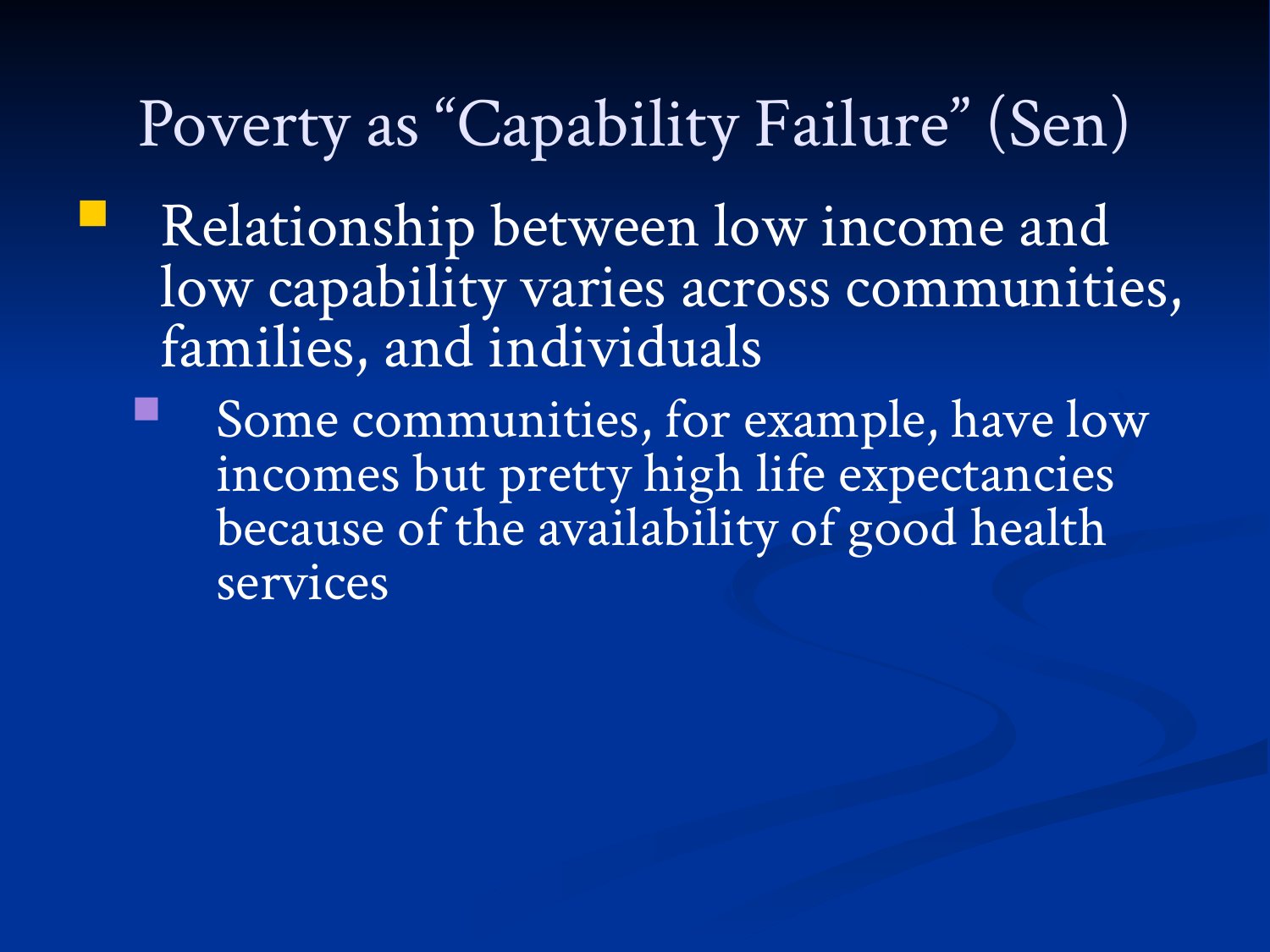

Poverty as “Capability Failure” (Sen)
# Relationship between low income and low capability varies across communities, families, and individuals
Some communities, for example, have low incomes but pretty high life expectancies because of the availability of good health services